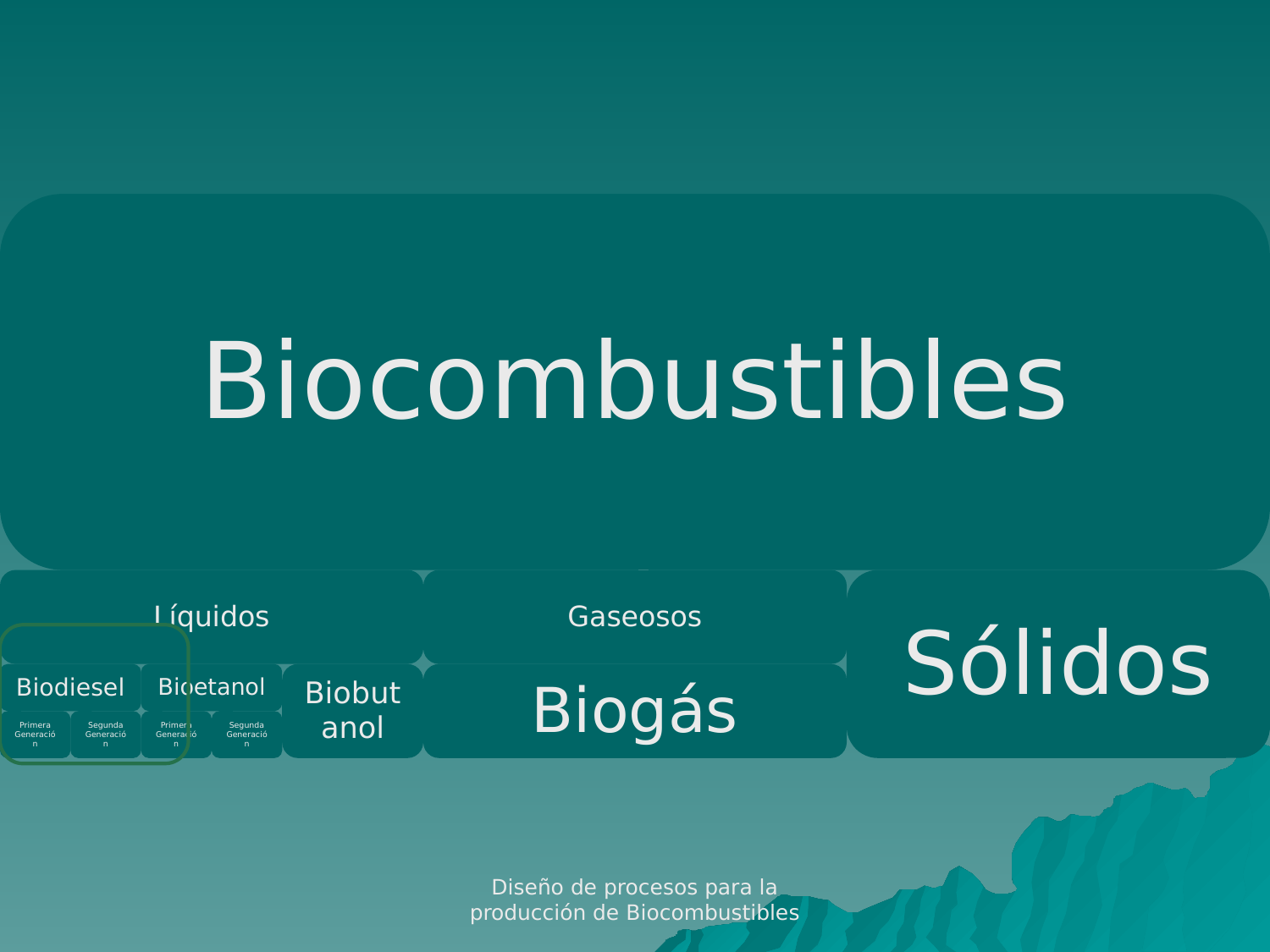

Biocombustibles
Biodiesel
Bioetanol
Primera Generación
Segunda Generación
Primera Generación
Segunda Generación
Gaseosos
Biobutanol
Líquidos
Biogás
Sólidos
?

Diseño de procesos para la producción de Biocombustibles